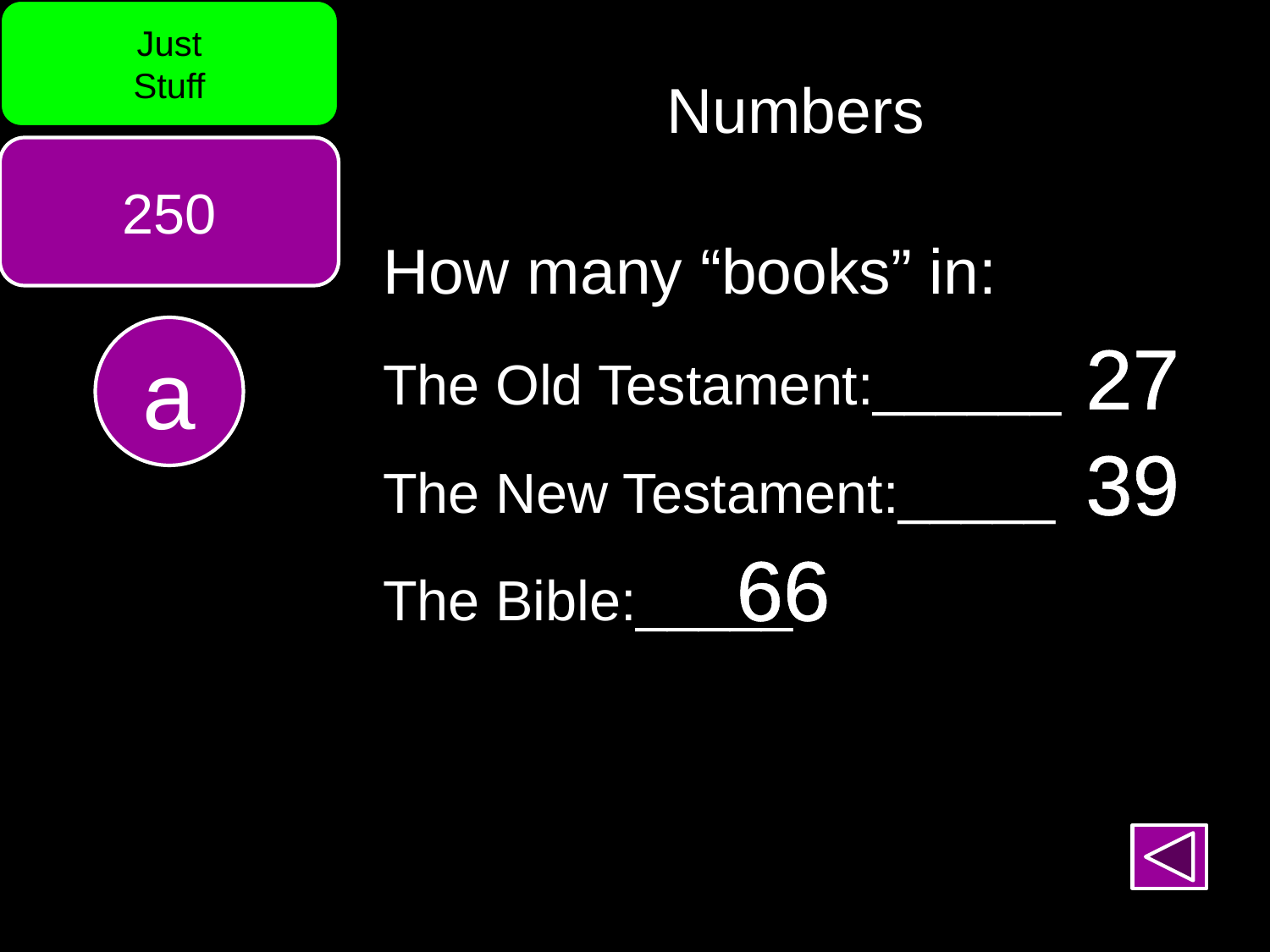

Just
Stuff
Numbers
250

How many “books” in:

The Old Testament:______

The New Testament:_____

The Bible:_____
a
27
39
66